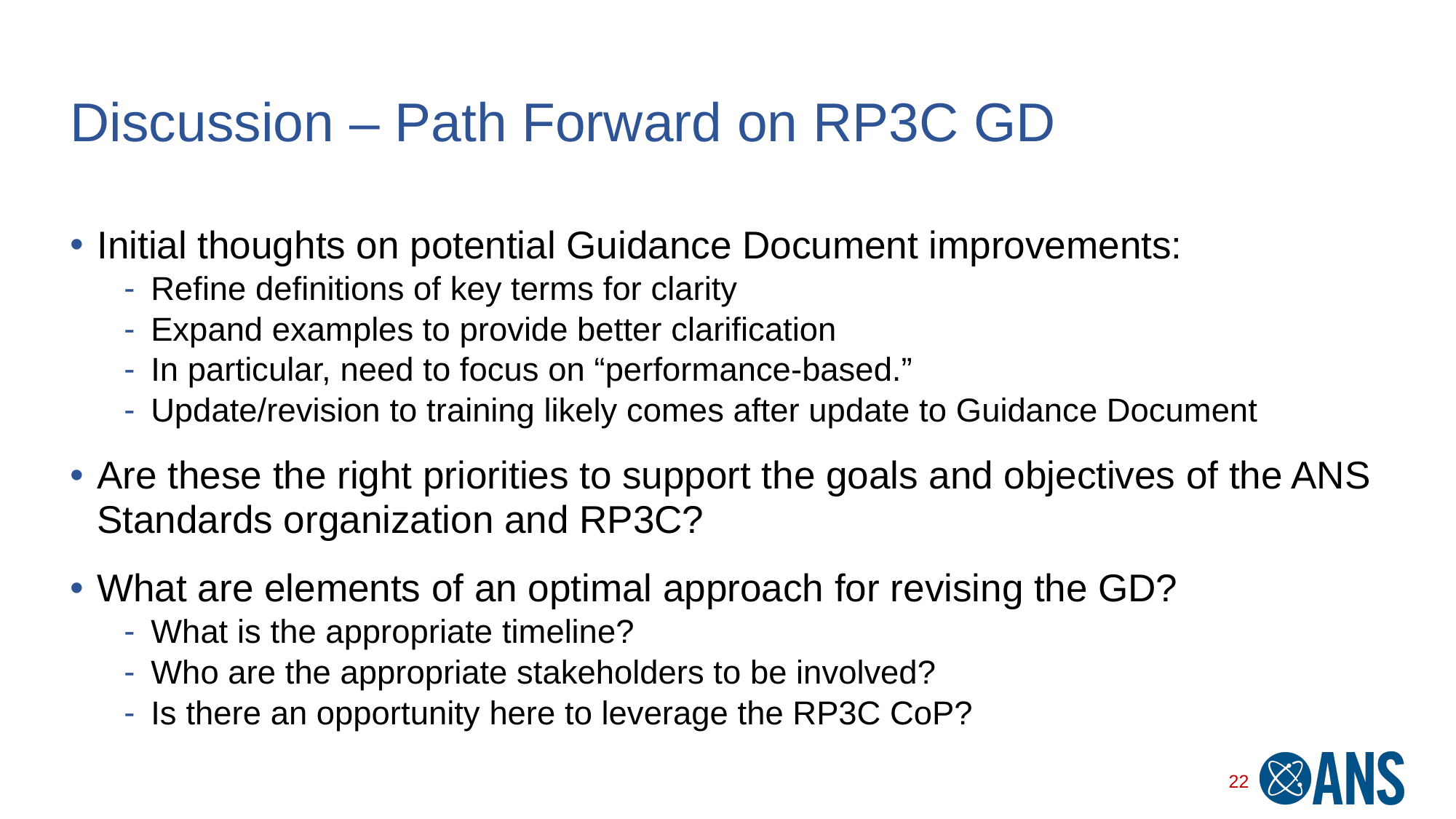

# Discussion – Path Forward on RP3C GD
Initial thoughts on potential Guidance Document improvements:
Refine definitions of key terms for clarity
Expand examples to provide better clarification
In particular, need to focus on “performance-based.”
Update/revision to training likely comes after update to Guidance Document
Are these the right priorities to support the goals and objectives of the ANS Standards organization and RP3C?
What are elements of an optimal approach for revising the GD?
What is the appropriate timeline?
Who are the appropriate stakeholders to be involved?
Is there an opportunity here to leverage the RP3C CoP?

22